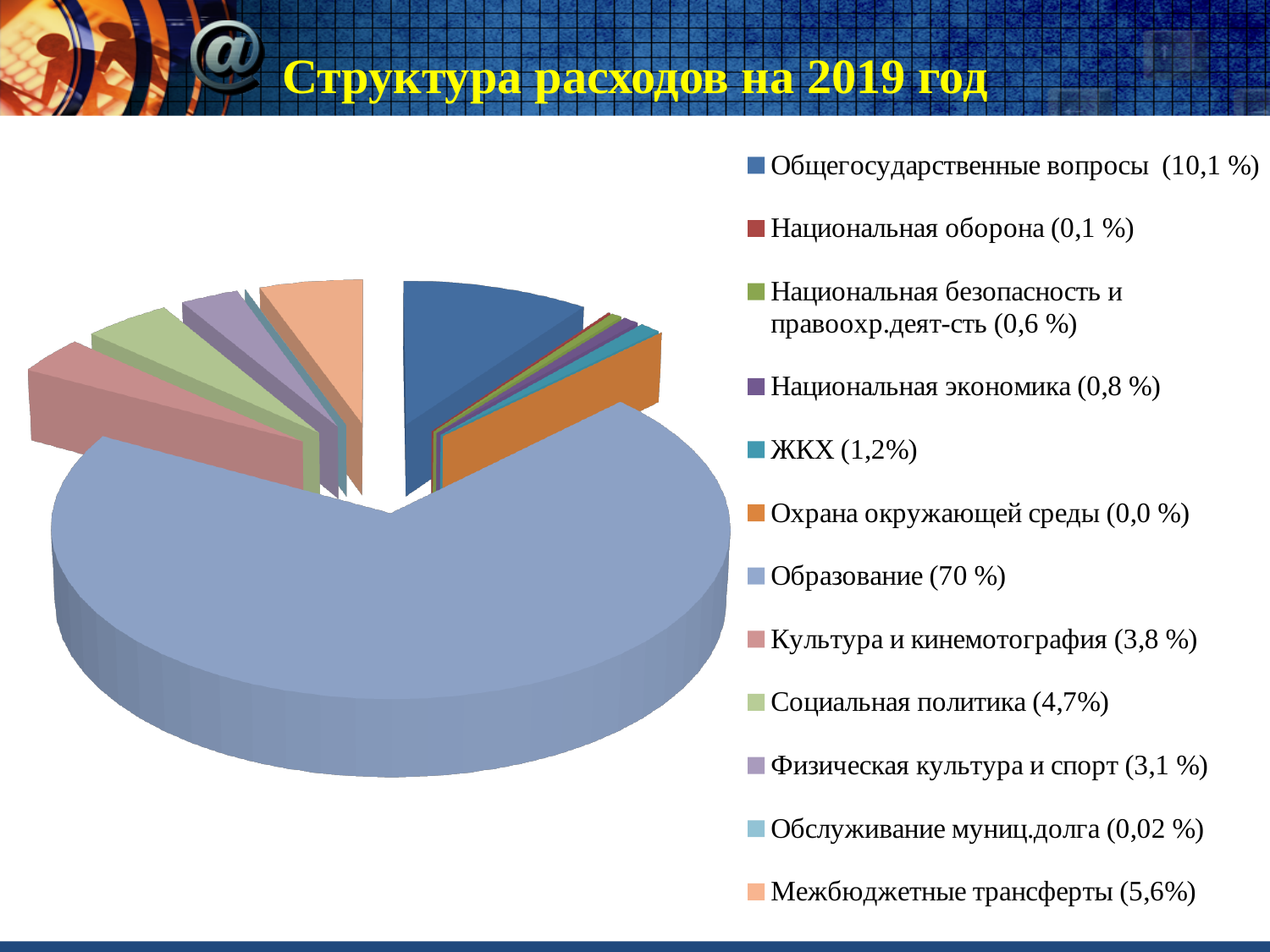

# Структура расходов на 2019 год

[unsupported chart]